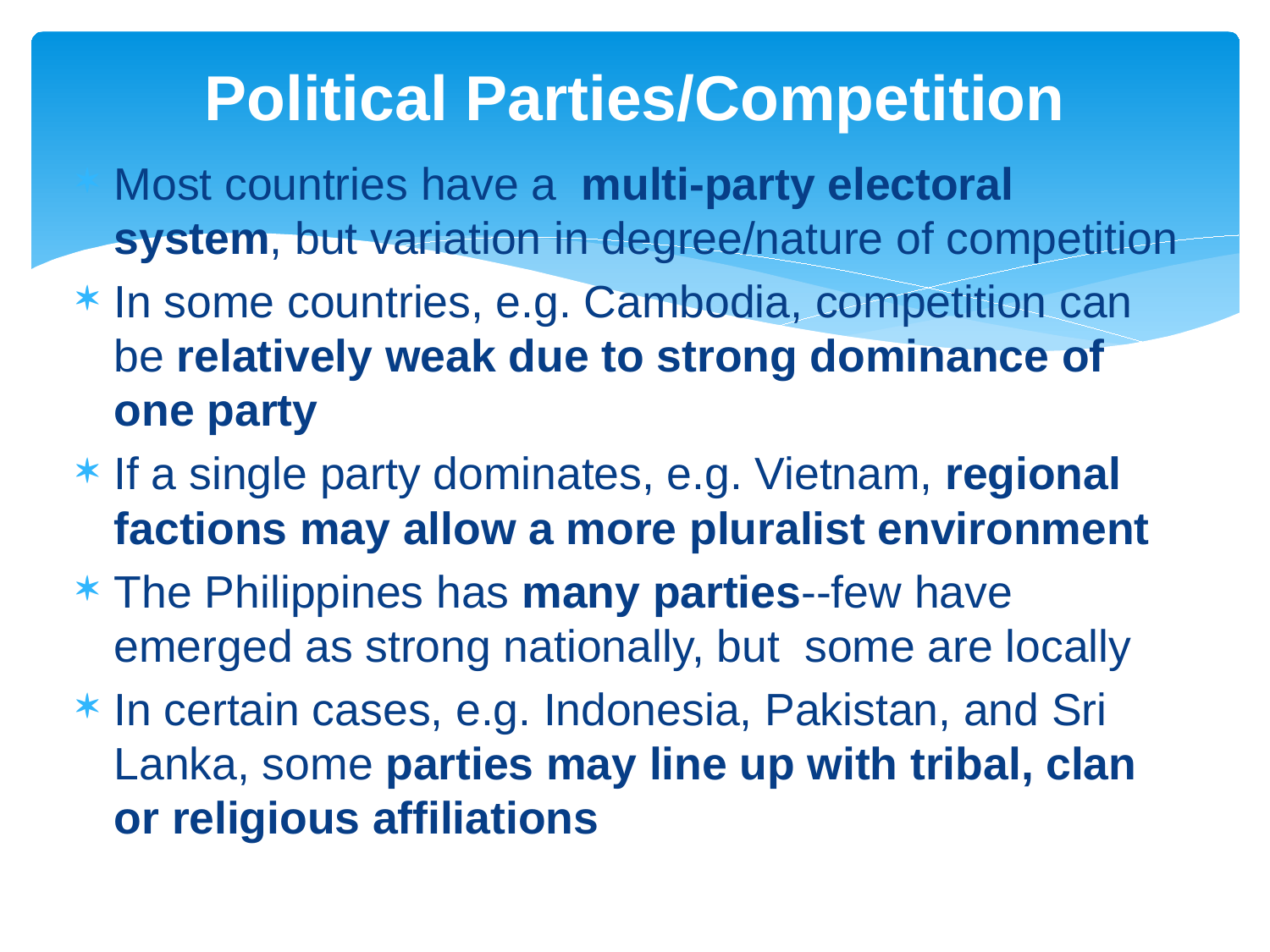

# Political Parties/Competition
Most countries have a  multi-party electoral system, but variation in degree/nature of competition
In some countries, e.g. Cambodia, competition can be relatively weak due to strong dominance of one party
If a single party dominates, e.g. Vietnam, regional factions may allow a more pluralist environment
The Philippines has many parties--few have emerged as strong nationally, but  some are locally
In certain cases, e.g. Indonesia, Pakistan, and Sri Lanka, some parties may line up with tribal, clan or religious affiliations